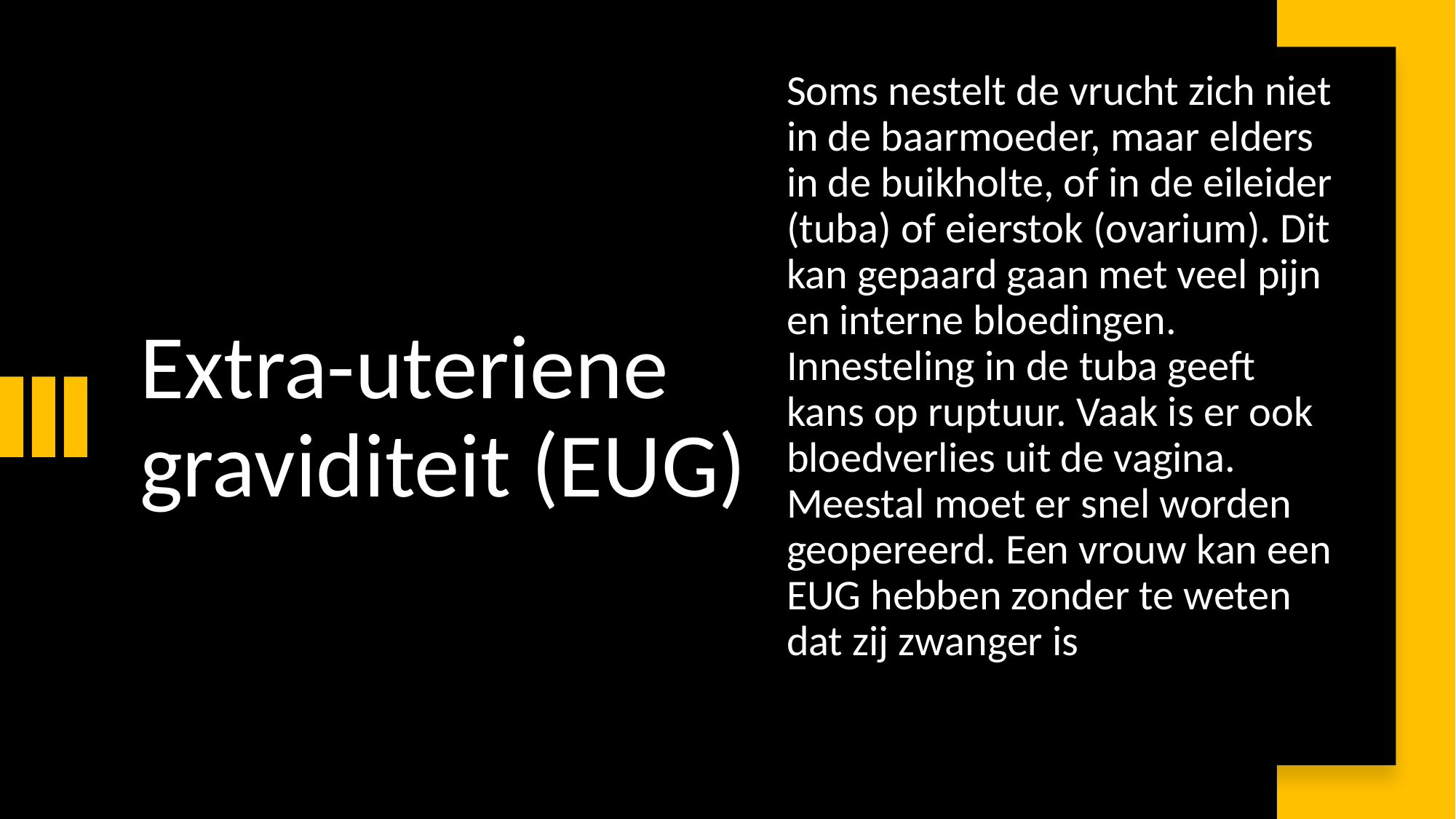

Soms nestelt de vrucht zich niet in de baarmoeder, maar elders in de buikholte, of in de eileider (tuba) of eierstok (ovarium). Dit kan gepaard gaan met veel pijn en interne bloedingen. Innesteling in de tuba geeft kans op ruptuur. Vaak is er ook bloedverlies uit de vagina. Meestal moet er snel worden geopereerd. Een vrouw kan een EUG hebben zonder te weten dat zij zwanger is
# Extra-uteriene graviditeit (EUG)